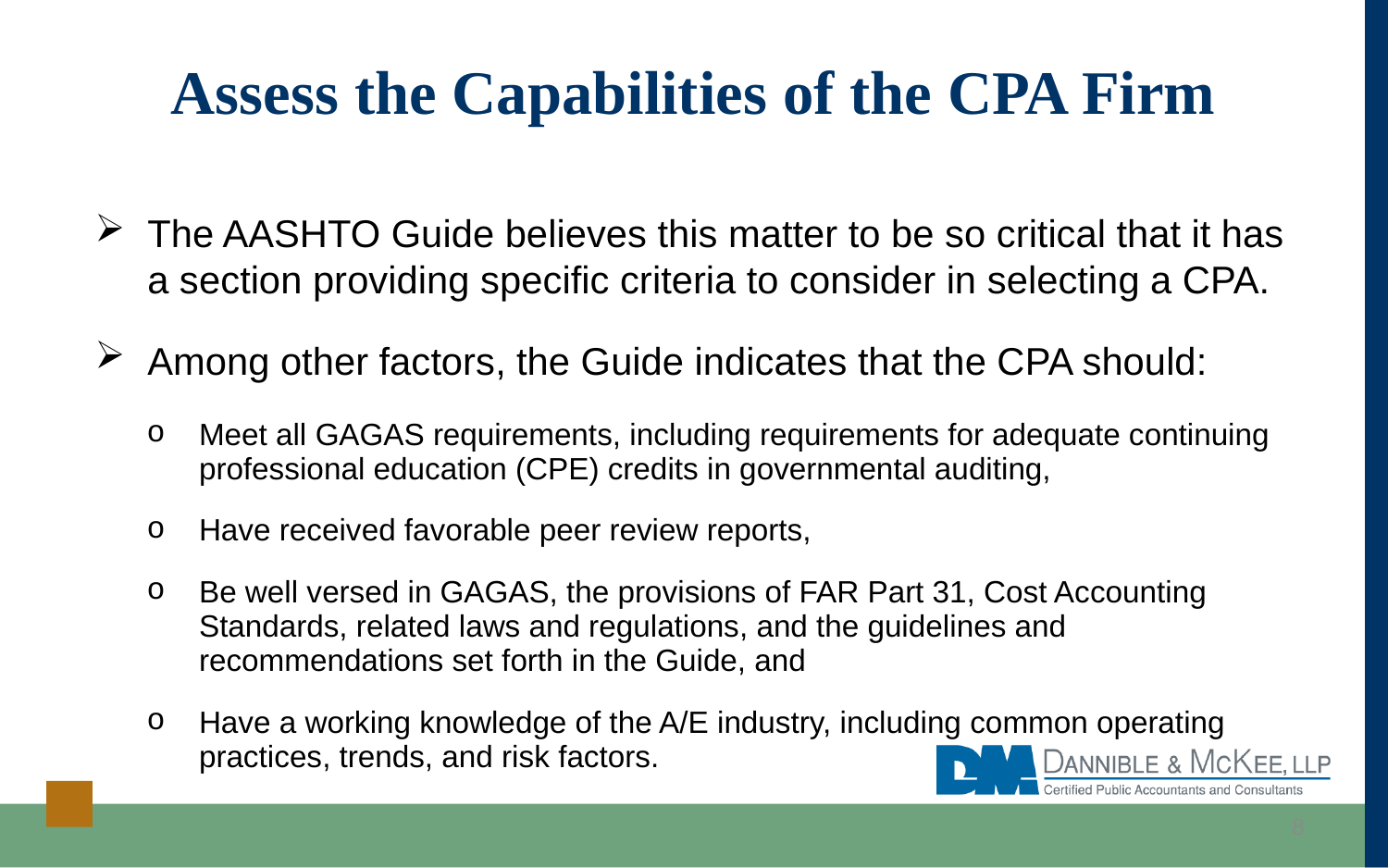

# Assess the Capabilities of the CPA Firm
The AASHTO Guide believes this matter to be so critical that it has a section providing specific criteria to consider in selecting a CPA.
Among other factors, the Guide indicates that the CPA should:
Meet all GAGAS requirements, including requirements for adequate continuing professional education (CPE) credits in governmental auditing,
Have received favorable peer review reports,
Be well versed in GAGAS, the provisions of FAR Part 31, Cost Accounting Standards, related laws and regulations, and the guidelines and recommendations set forth in the Guide, and
Have a working knowledge of the A/E industry, including common operating practices, trends, and risk factors.

8